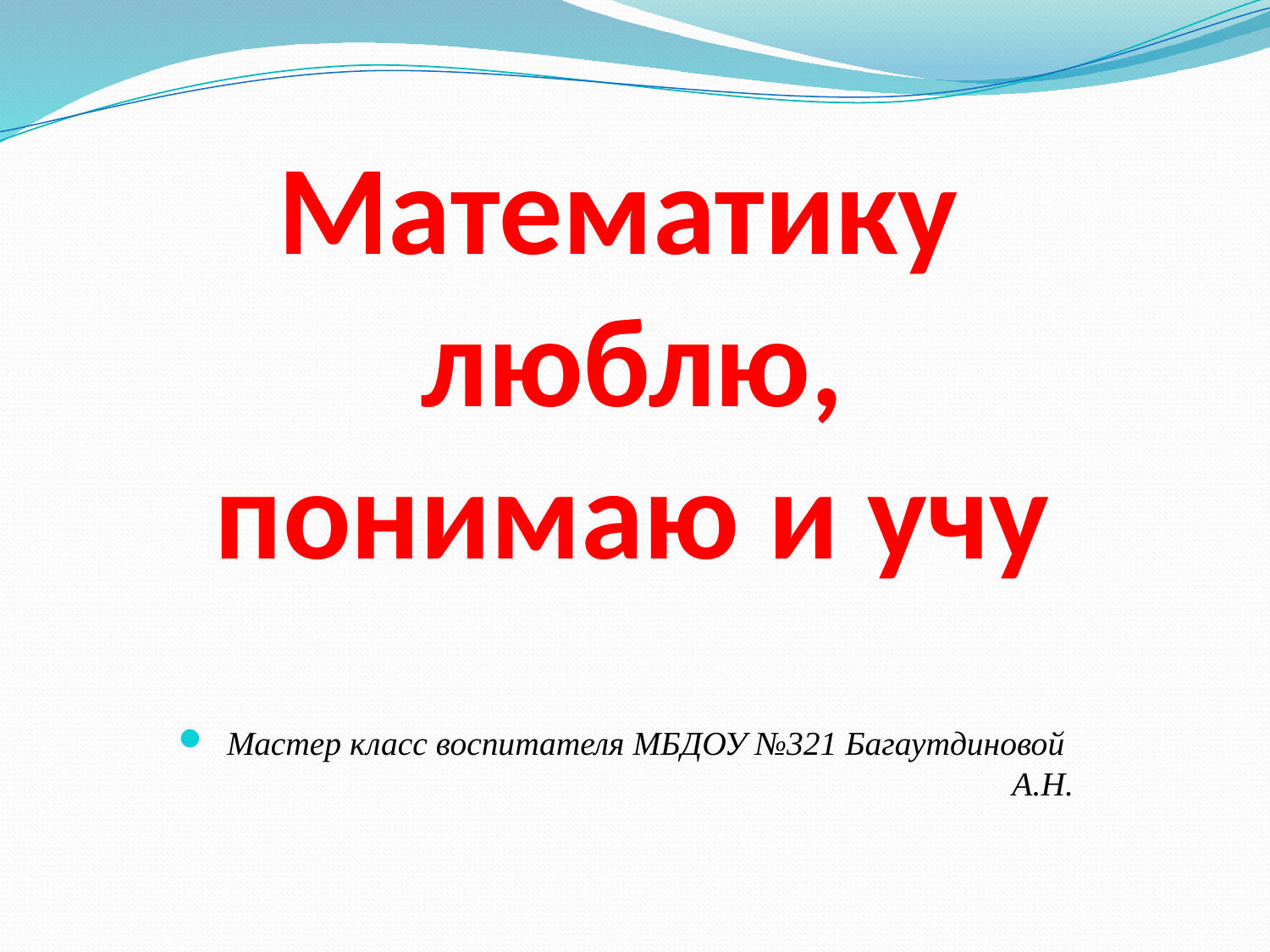

# Математику люблю, понимаю и учу
Мастер класс воспитателя МБДОУ №321 Багаутдиновой  А.Н.